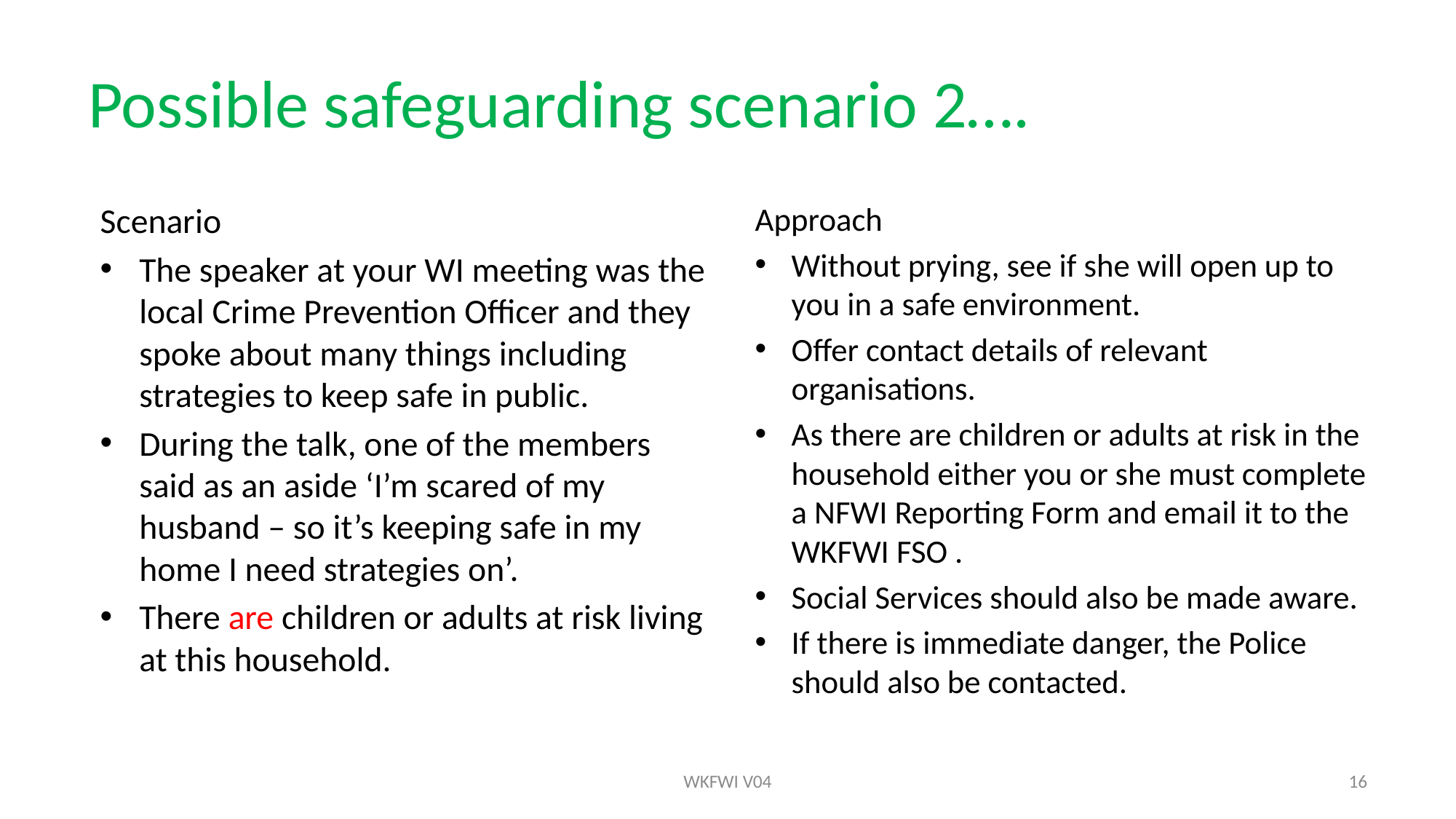

# Possible safeguarding scenario 2….
Scenario
The speaker at your WI meeting was the local Crime Prevention Officer and they spoke about many things including strategies to keep safe in public.
During the talk, one of the members said as an aside ‘I’m scared of my husband – so it’s keeping safe in my home I need strategies on’.
There are children or adults at risk living at this household.
Approach
Without prying, see if she will open up to you in a safe environment.
Offer contact details of relevant organisations.
As there are children or adults at risk in the household either you or she must complete a NFWI Reporting Form and email it to the WKFWI FSO .
Social Services should also be made aware.
If there is immediate danger, the Police should also be contacted.
WKFWI V04
16